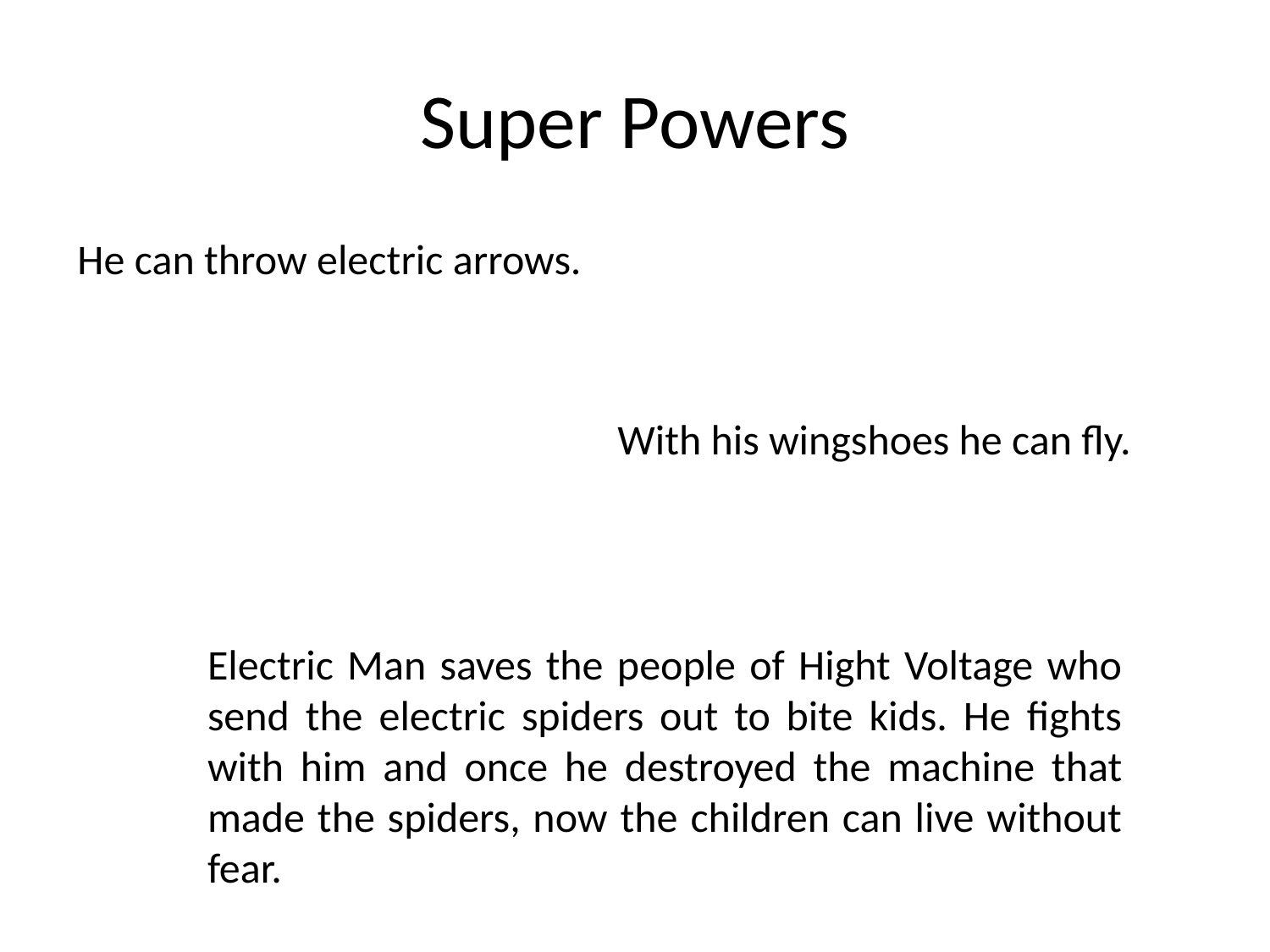

# Super Powers
He can throw electric arrows.
With his wingshoes he can fly.
Electric Man saves the people of Hight Voltage who send the electric spiders out to bite kids. He fights with him and once he destroyed the machine that made the spiders, now the children can live without fear.